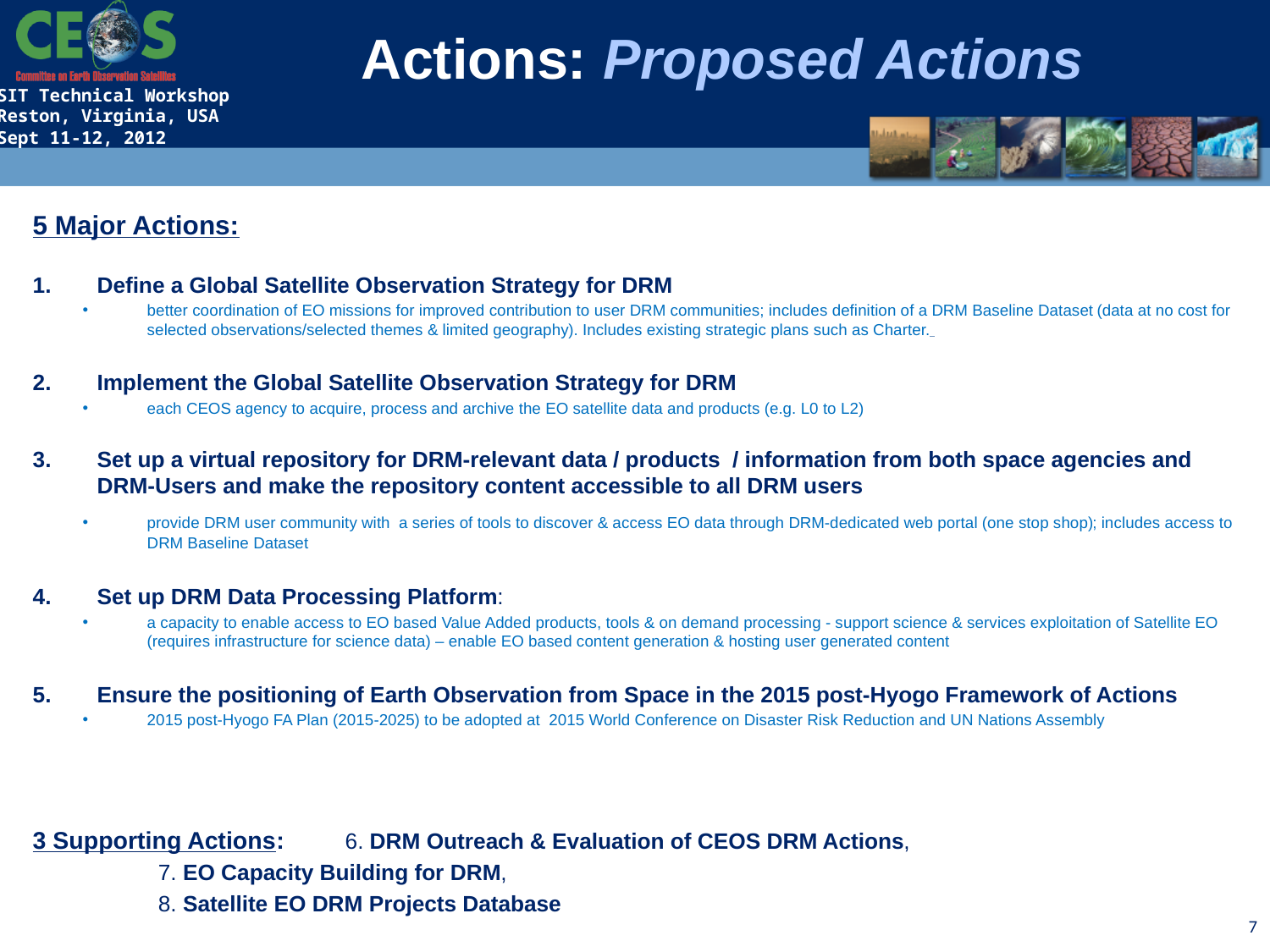

Actions: Proposed Actions
5 Major Actions:

Define a Global Satellite Observation Strategy for DRM
better coordination of EO missions for improved contribution to user DRM communities; includes definition of a DRM Baseline Dataset (data at no cost for selected observations/selected themes & limited geography). Includes existing strategic plans such as Charter.

Implement the Global Satellite Observation Strategy for DRM
each CEOS agency to acquire, process and archive the EO satellite data and products (e.g. L0 to L2)

Set up a virtual repository for DRM-relevant data / products  / information from both space agencies and DRM-Users and make the repository content accessible to all DRM users

provide DRM user community with  a series of tools to discover & access EO data through DRM-dedicated web portal (one stop shop); includes access to DRM Baseline Dataset

Set up DRM Data Processing Platform:
a capacity to enable access to EO based Value Added products, tools & on demand processing - support science & services exploitation of Satellite EO (requires infrastructure for science data) – enable EO based content generation & hosting user generated content

Ensure the positioning of Earth Observation from Space in the 2015 post-Hyogo Framework of Actions
2015 post-Hyogo FA Plan (2015-2025) to be adopted at  2015 World Conference on Disaster Risk Reduction and UN Nations Assembly

3 Supporting Actions:         6. DRM Outreach & Evaluation of CEOS DRM Actions,
				             7. EO Capacity Building for DRM,
				             8. Satellite EO DRM Projects Database
7